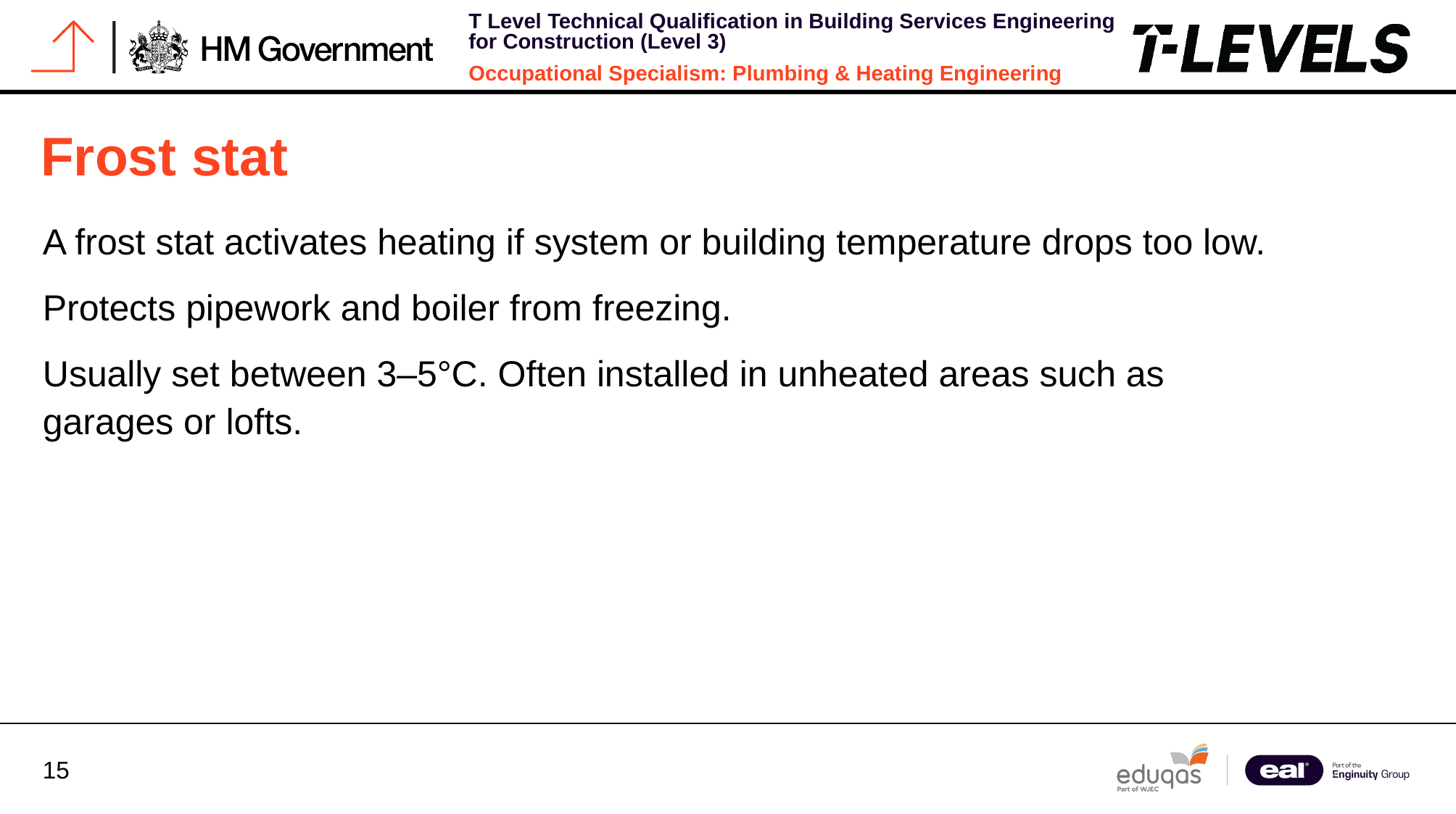

# Frost stat
A frost stat activates heating if system or building temperature drops too low.
Protects pipework and boiler from freezing.
Usually set between 3–5°C. Often installed in unheated areas such as garages or lofts.